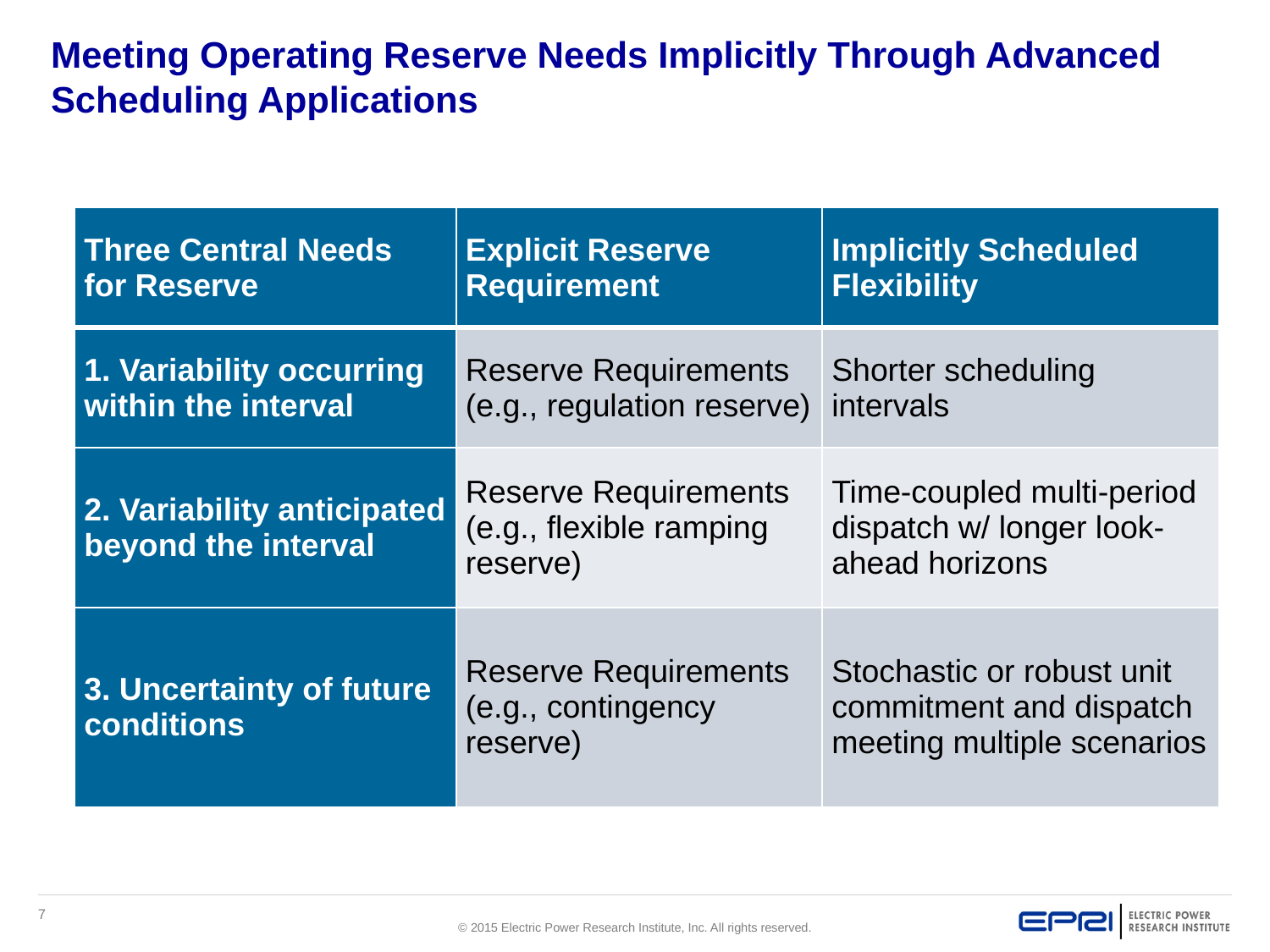

# Meeting Operating Reserve Needs Implicitly Through Advanced Scheduling Applications
| Three Central Needs for Reserve | Explicit Reserve Requirement | Implicitly Scheduled Flexibility |
| --- | --- | --- |
| 1. Variability occurring within the interval | Reserve Requirements (e.g., regulation reserve) | Shorter scheduling intervals |
| 2. Variability anticipated beyond the interval | Reserve Requirements (e.g., flexible ramping reserve) | Time-coupled multi-period dispatch w/ longer look-ahead horizons |
| 3. Uncertainty of future conditions | Reserve Requirements (e.g., contingency reserve) | Stochastic or robust unit commitment and dispatch meeting multiple scenarios |